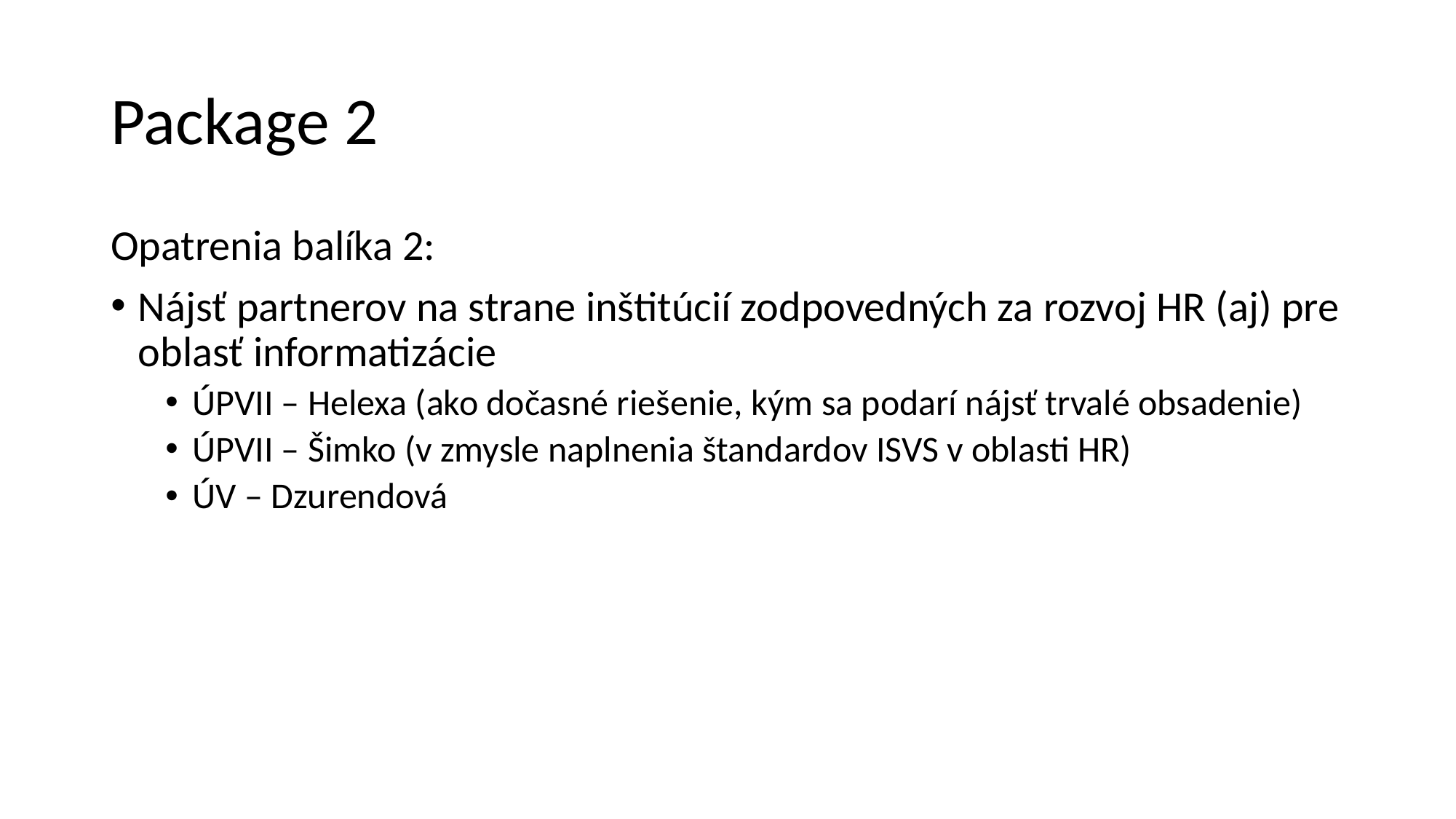

# Package 2
Opatrenia balíka 2:
Nájsť partnerov na strane inštitúcií zodpovedných za rozvoj HR (aj) pre oblasť informatizácie
ÚPVII – Helexa (ako dočasné riešenie, kým sa podarí nájsť trvalé obsadenie)
ÚPVII – Šimko (v zmysle naplnenia štandardov ISVS v oblasti HR)
ÚV – Dzurendová